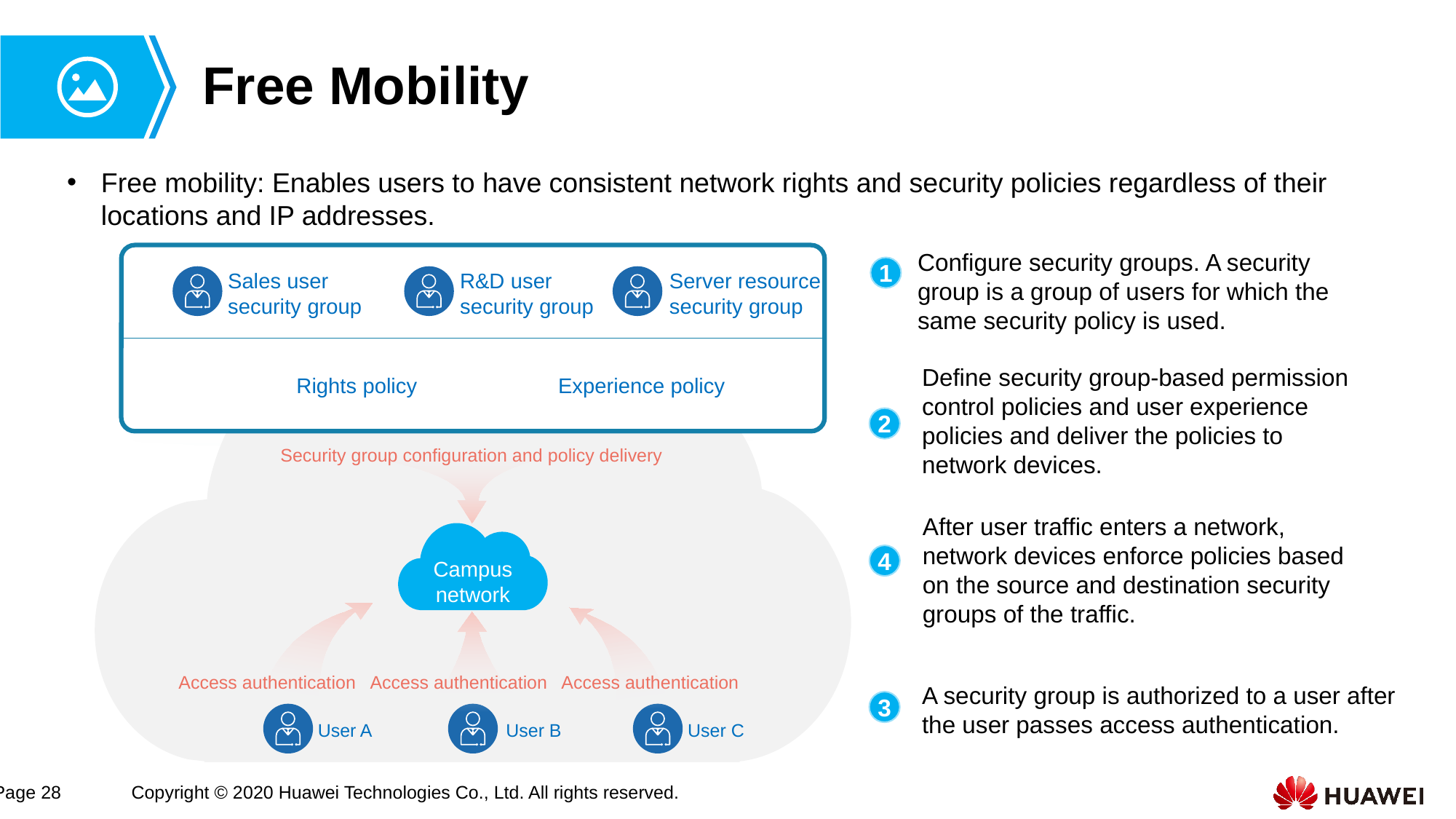

# Free Mobility

Free mobility: Enables users to have consistent network rights and security policies regardless of their locations and IP addresses.
Configure security groups. A security group is a group of users for which the same security policy is used.

1
Sales user
security group
R&D user
security group
Server resource
security group

Define security group-based permission control policies and user experience policies and deliver the policies to network devices.
Rights policy
Experience policy
2
Security group configuration and policy delivery
After user traffic enters a network, network devices enforce policies based on the source and destination security groups of the traffic.

4
Campus network

Access authentication
Access authentication
Access authentication
A security group is authorized to a user after the user passes access authentication.
3

User A
User B
User C